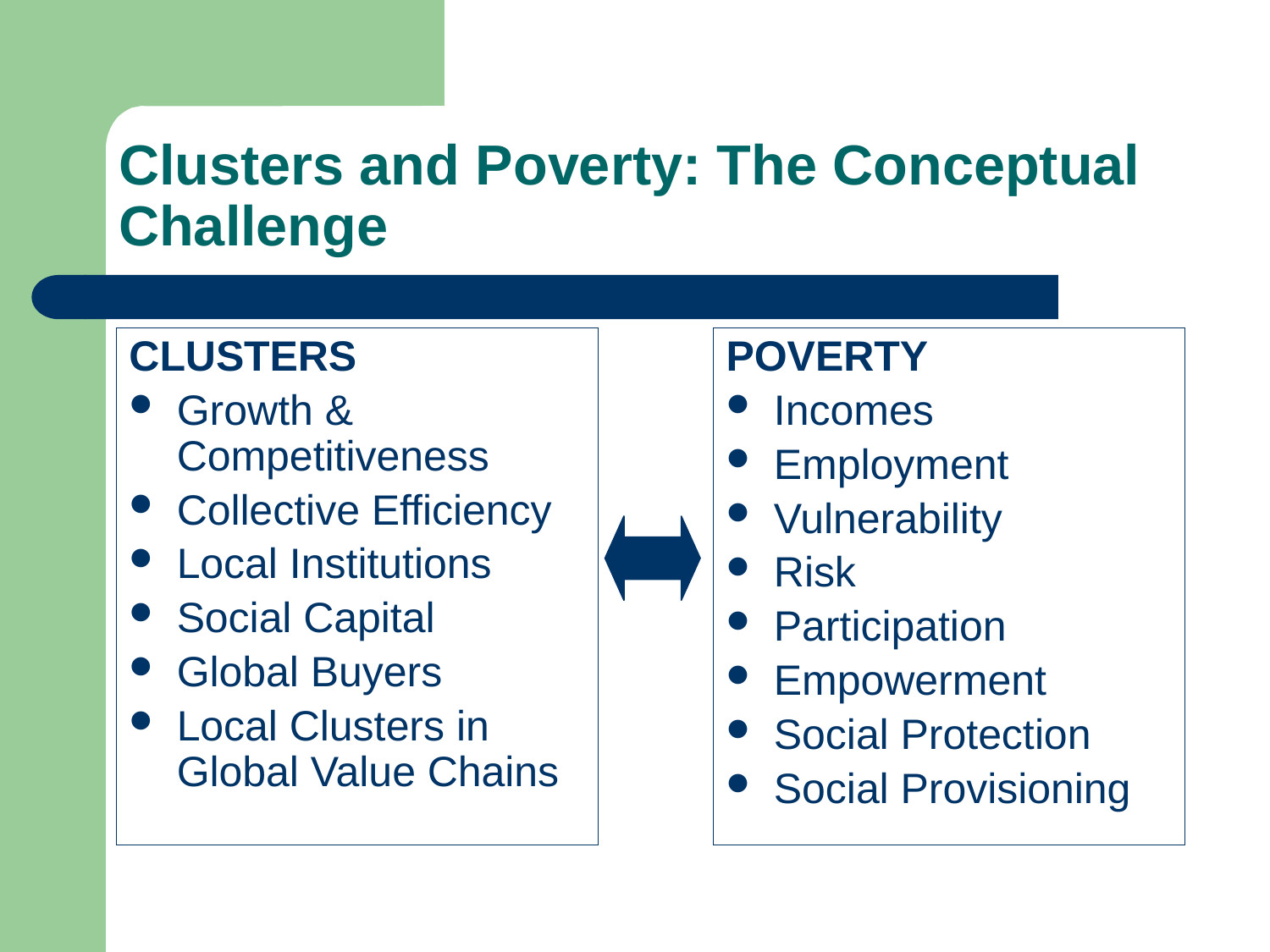

# Clusters and Poverty: The Conceptual Challenge
CLUSTERS
Growth & Competitiveness
Collective Efficiency
Local Institutions
Social Capital
Global Buyers
Local Clusters in Global Value Chains

POVERTY
Incomes
Employment
Vulnerability
Risk
Participation
Empowerment
Social Protection
Social Provisioning